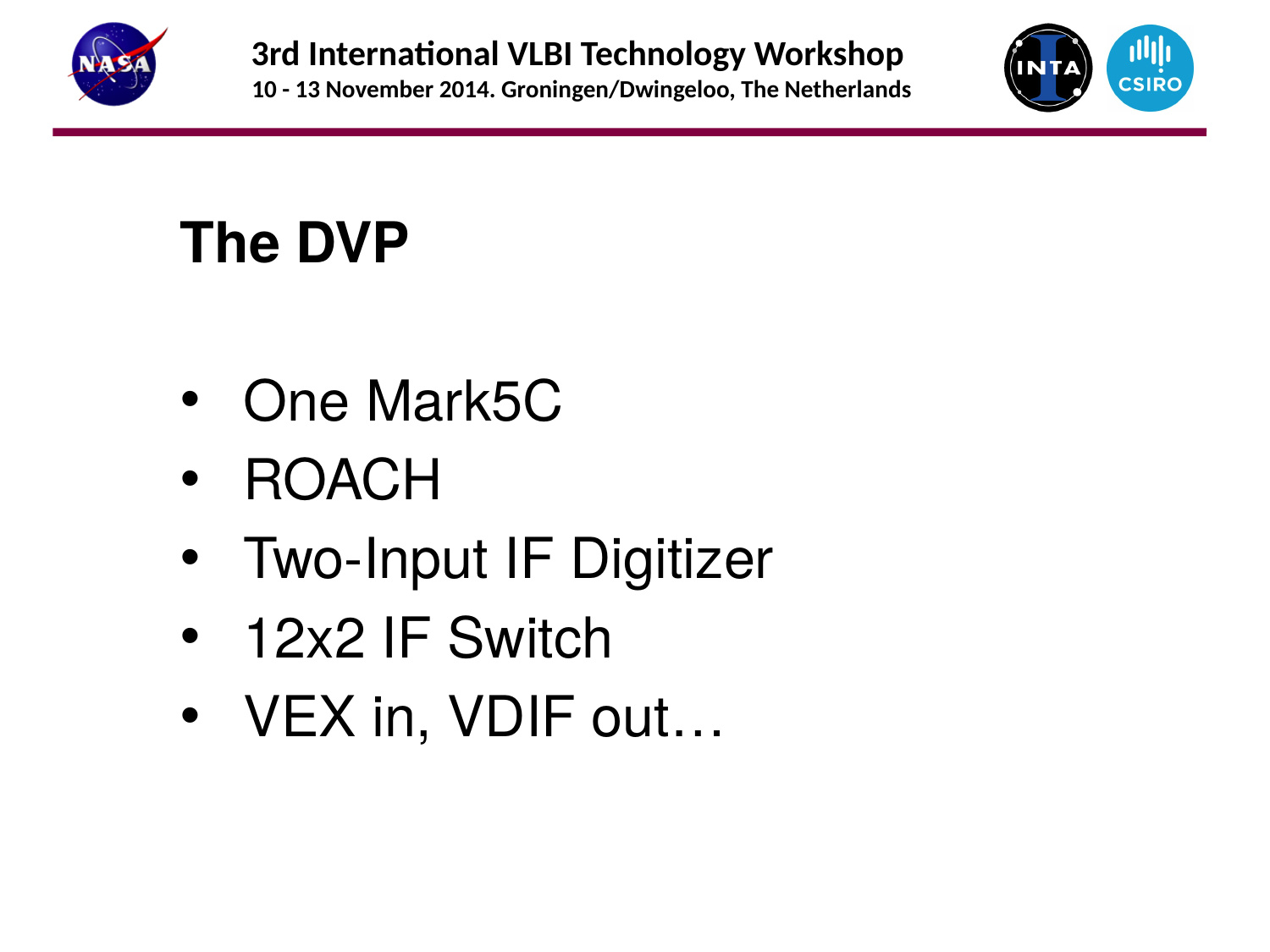

The DVP

One Mark5C
ROACH
Two-Input IF Digitizer
12x2 IF Switch
VEX in, VDIF out…